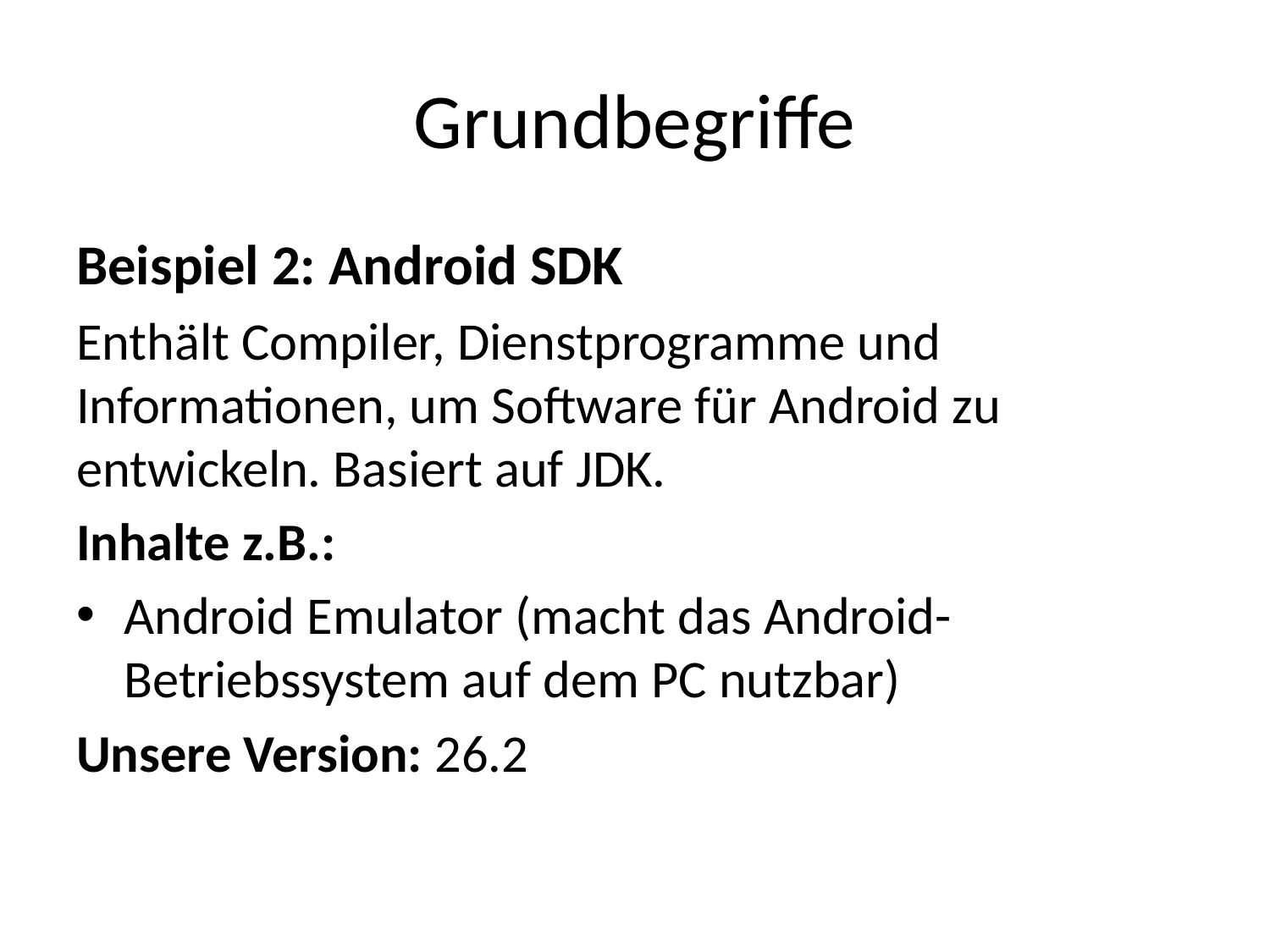

# Grundbegriffe
Beispiel 2: Android SDK
Enthält Compiler, Dienstprogramme und Informationen, um Software für Android zu entwickeln. Basiert auf JDK.
Inhalte z.B.:
Android Emulator (macht das Android-Betriebssystem auf dem PC nutzbar)
Unsere Version: 26.2